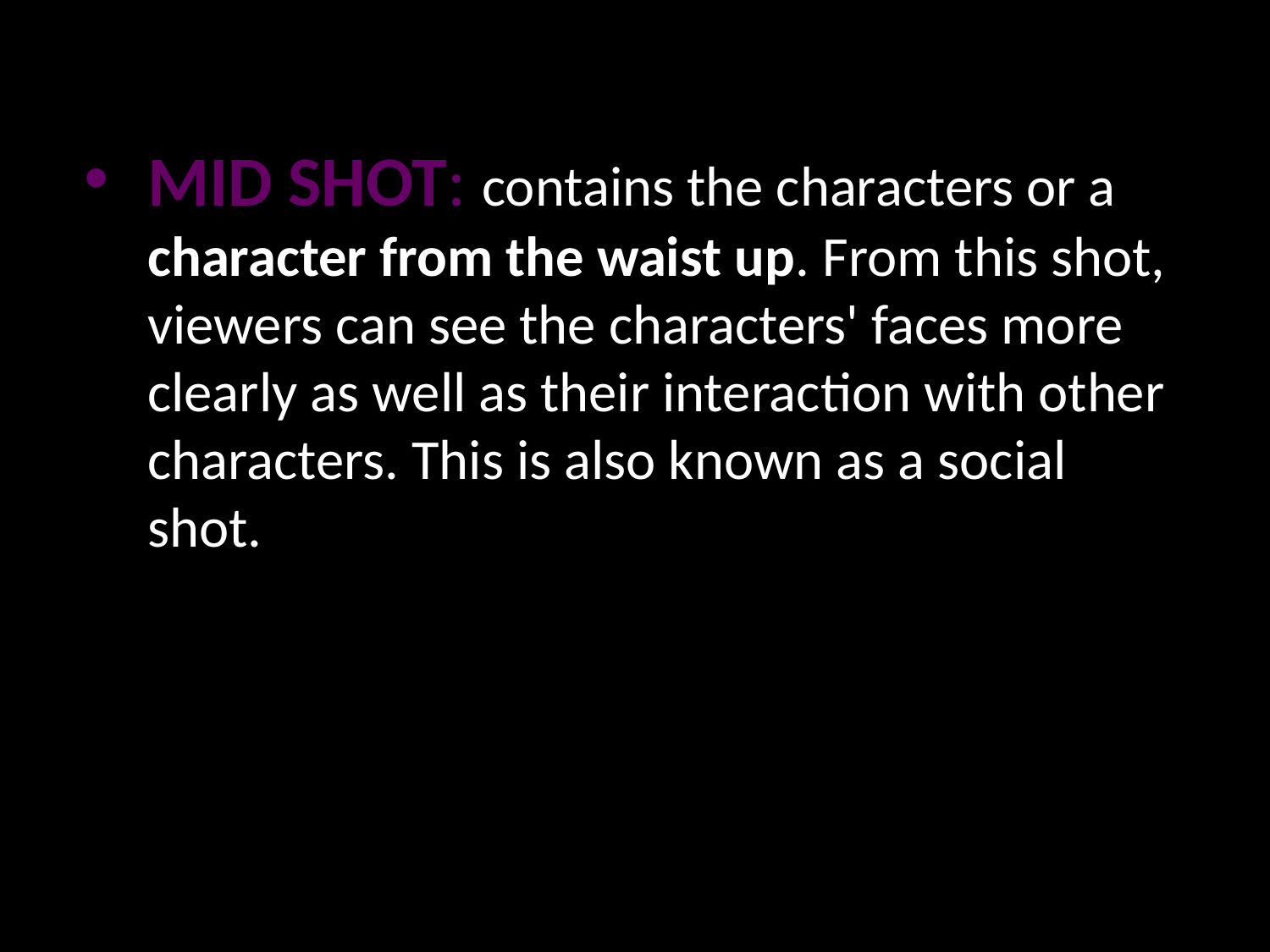

MID SHOT: contains the characters or a character from the waist up. From this shot, viewers can see the characters' faces more clearly as well as their interaction with other characters. This is also known as a social shot.